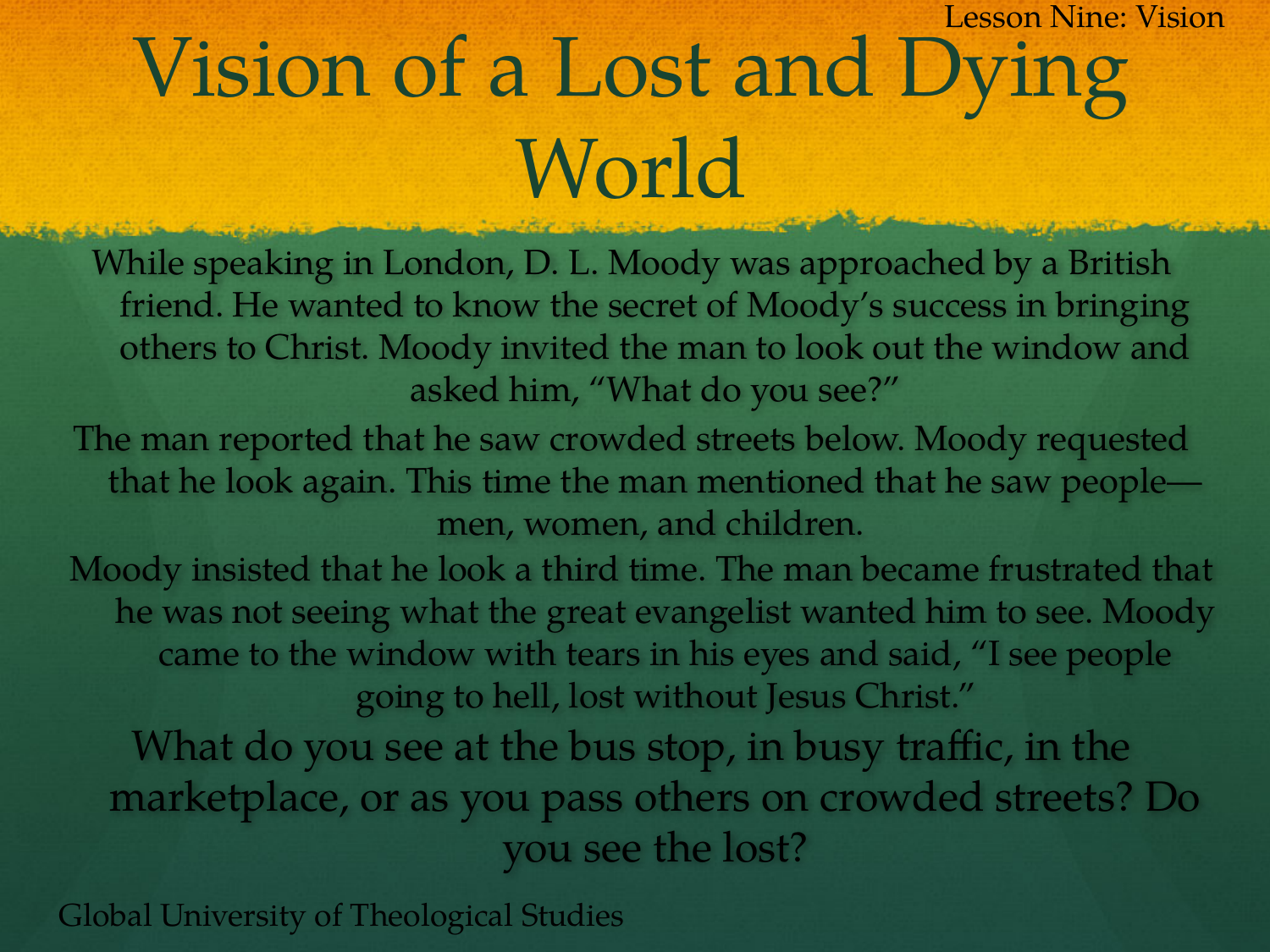

Lesson Nine: Vision

# Vision of a Lost and Dying World
While speaking in London, D. L. Moody was approached by a British friend. He wanted to know the secret of Moody’s success in bringing others to Christ. Moody invited the man to look out the window and asked him, “What do you see?”
The man reported that he saw crowded streets below. Moody requested that he look again. This time the man mentioned that he saw people—men, women, and children.
Moody insisted that he look a third time. The man became frustrated that he was not seeing what the great evangelist wanted him to see. Moody came to the window with tears in his eyes and said, “I see people going to hell, lost without Jesus Christ.”
What do you see at the bus stop, in busy traffic, in the marketplace, or as you pass others on crowded streets? Do you see the lost?
Global University of Theological Studies